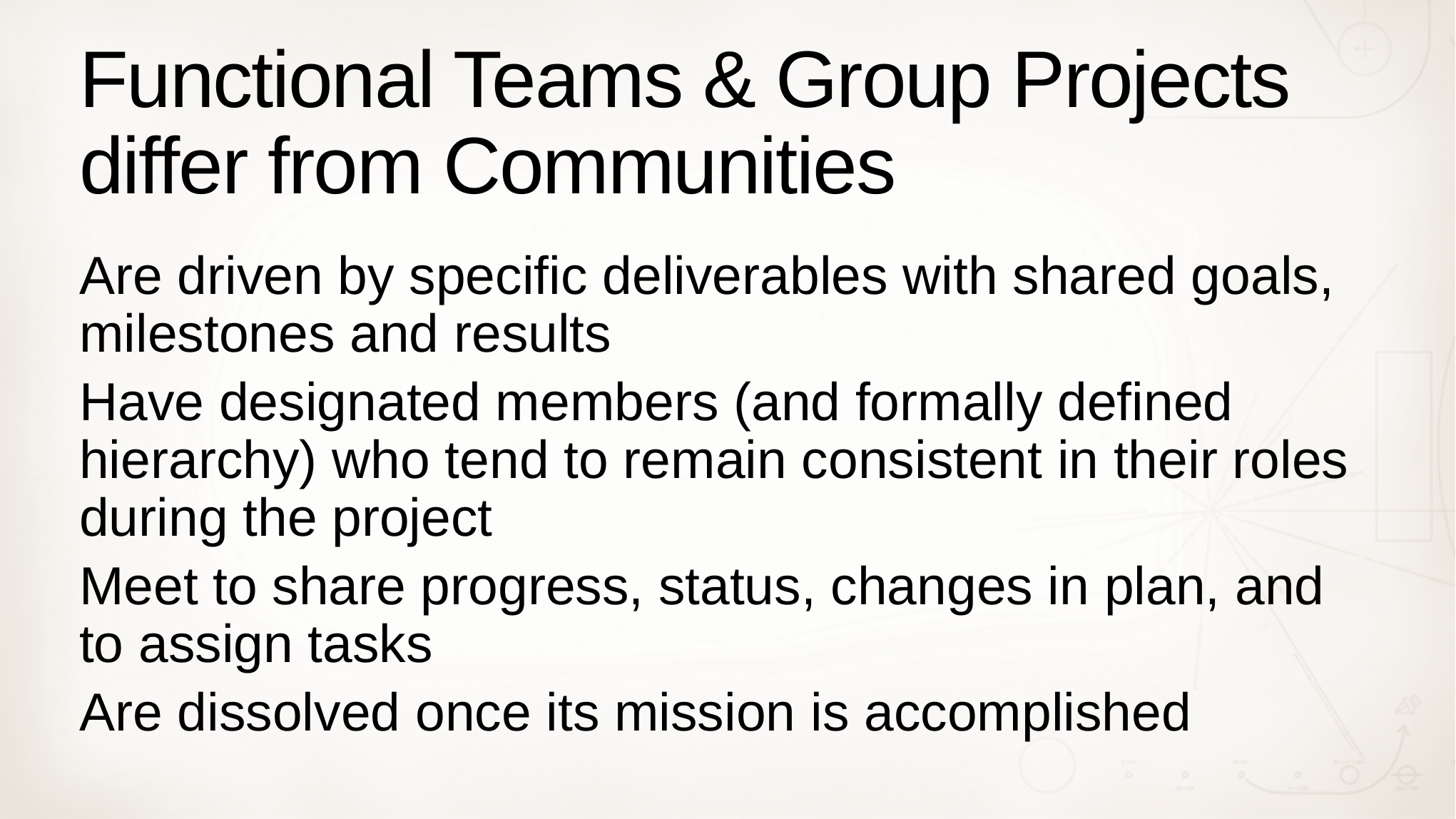

# Functional Teams & Group Projects differ from Communities
Are driven by specific deliverables with shared goals, milestones and results
Have designated members (and formally defined hierarchy) who tend to remain consistent in their roles during the project
Meet to share progress, status, changes in plan, and to assign tasks
Are dissolved once its mission is accomplished